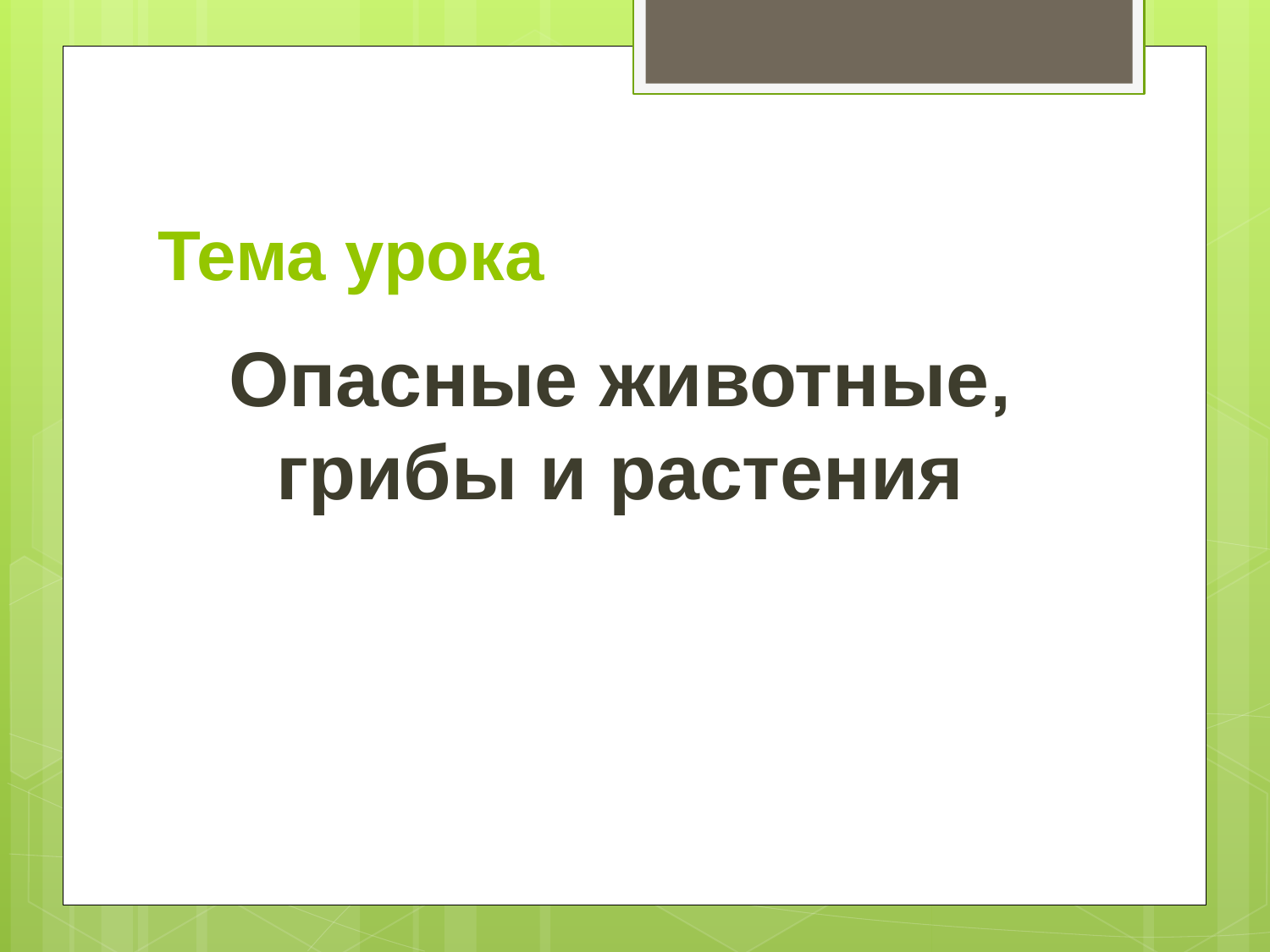

# Тема урока
Опасные животные, грибы и растения